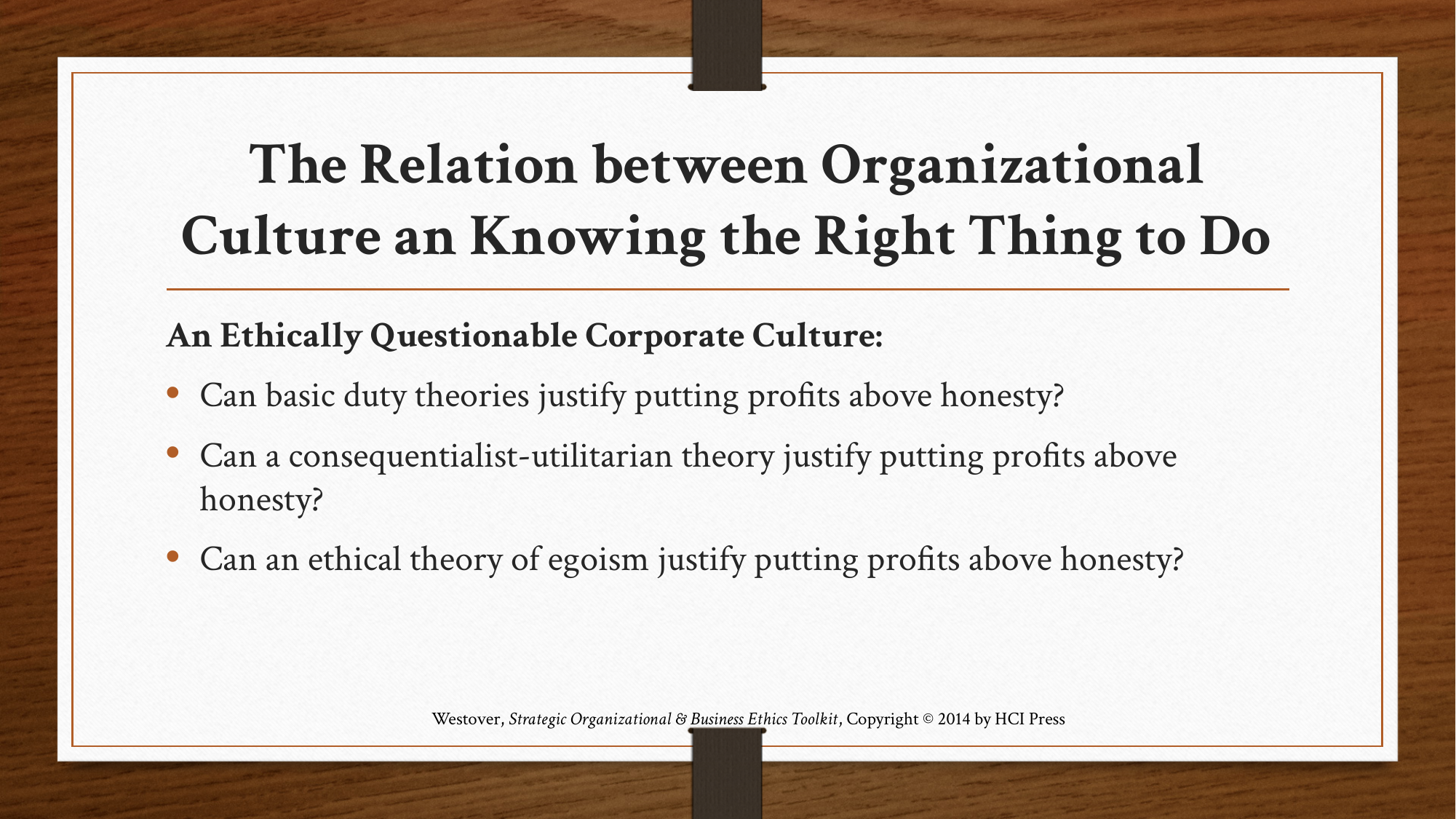

# The Relation between Organizational Culture an Knowing the Right Thing to Do
An Ethically Questionable Corporate Culture:
Can basic duty theories justify putting profits above honesty?
Can a consequentialist-utilitarian theory justify putting profits above honesty?
Can an ethical theory of egoism justify putting profits above honesty?
Westover, Strategic Organizational & Business Ethics Toolkit, Copyright © 2014 by HCI Press